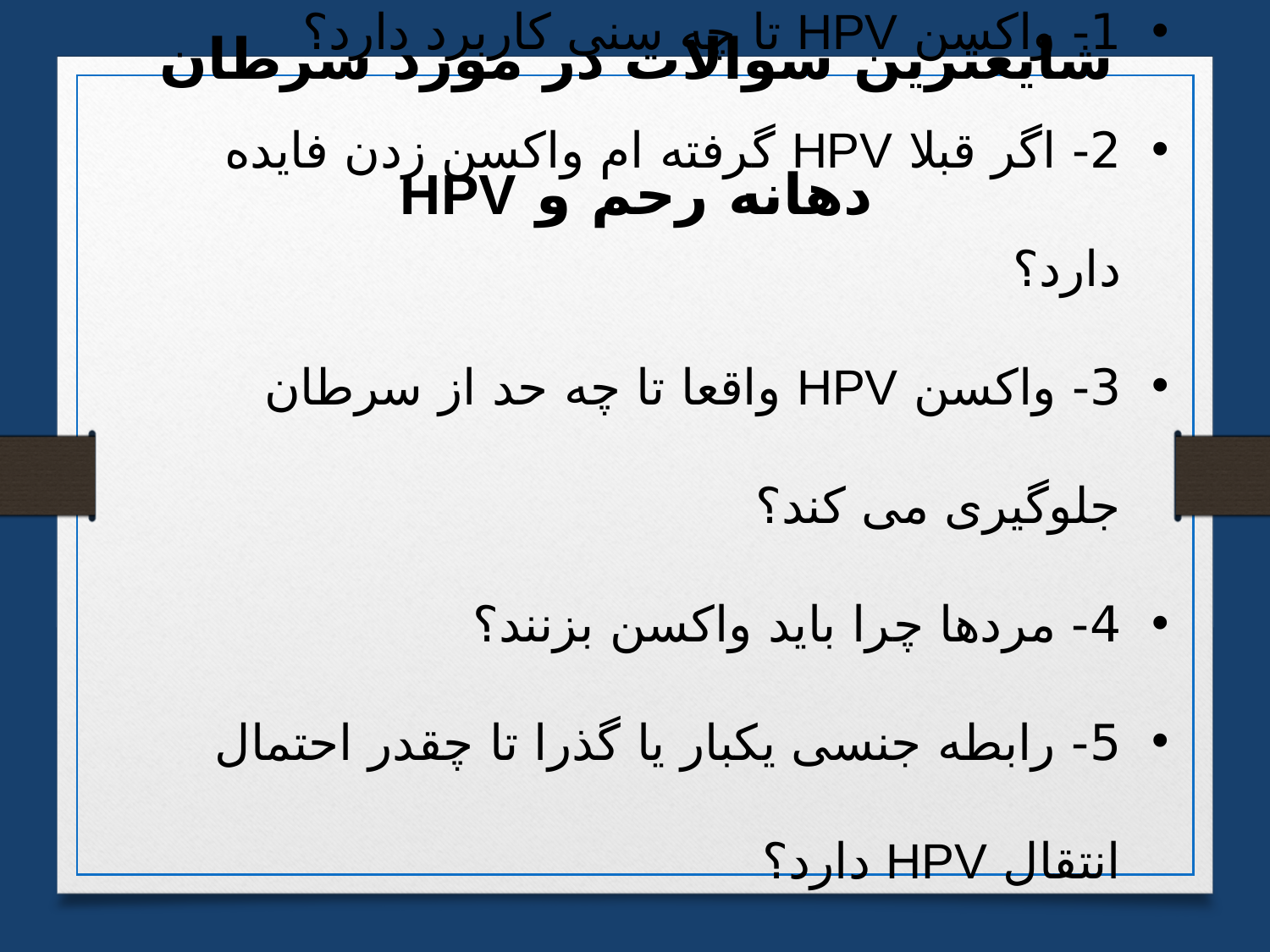

شایعترین سوالات در مورد سرطان دهانه رحم و HPV
1- واکسن HPV تا چه سنی کاربرد دارد؟
2- اگر قبلا HPV گرفته ام واکسن زدن فایده دارد؟
3- واکسن HPV واقعا تا چه حد از سرطان جلوگیری می کند؟
4- مردها چرا باید واکسن بزنند؟
5- رابطه جنسی یکبار یا گذرا تا چقدر احتمال انتقال HPV دارد؟
از راه های غیر جنسی مثل حوله، استخر ، دست ، توالت فرنگی آیا منتقل می شود؟